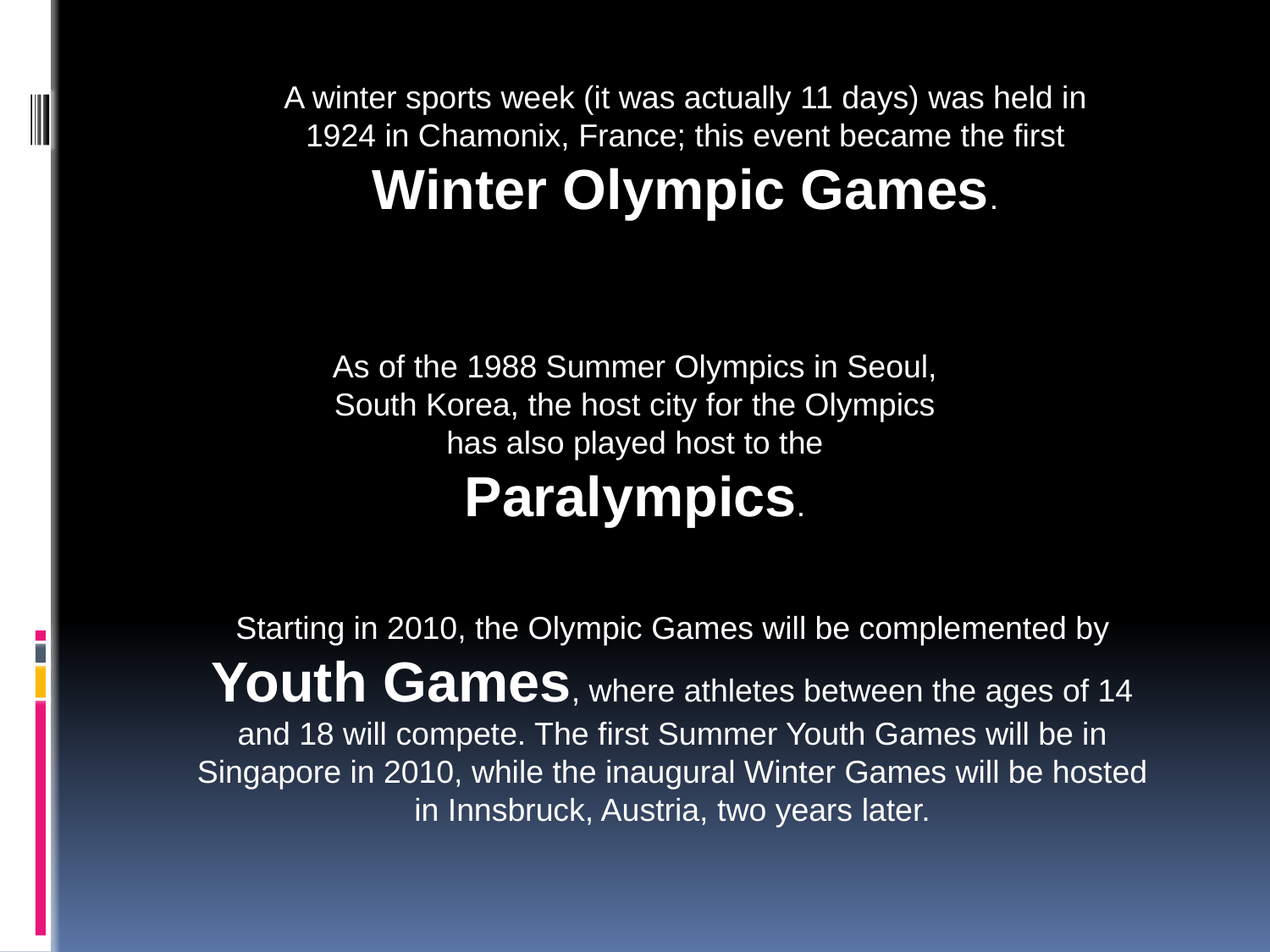

#
A winter sports week (it was actually 11 days) was held in 1924 in Chamonix, France; this event became the first Winter Olympic Games.

As of the 1988 Summer Olympics in Seoul, South Korea, the host city for the Olympics has also played host to the Paralympics.

Starting in 2010, the Olympic Games will be complemented by Youth Games, where athletes between the ages of 14 and 18 will compete. The first Summer Youth Games will be in Singapore in 2010, while the inaugural Winter Games will be hosted in Innsbruck, Austria, two years later.